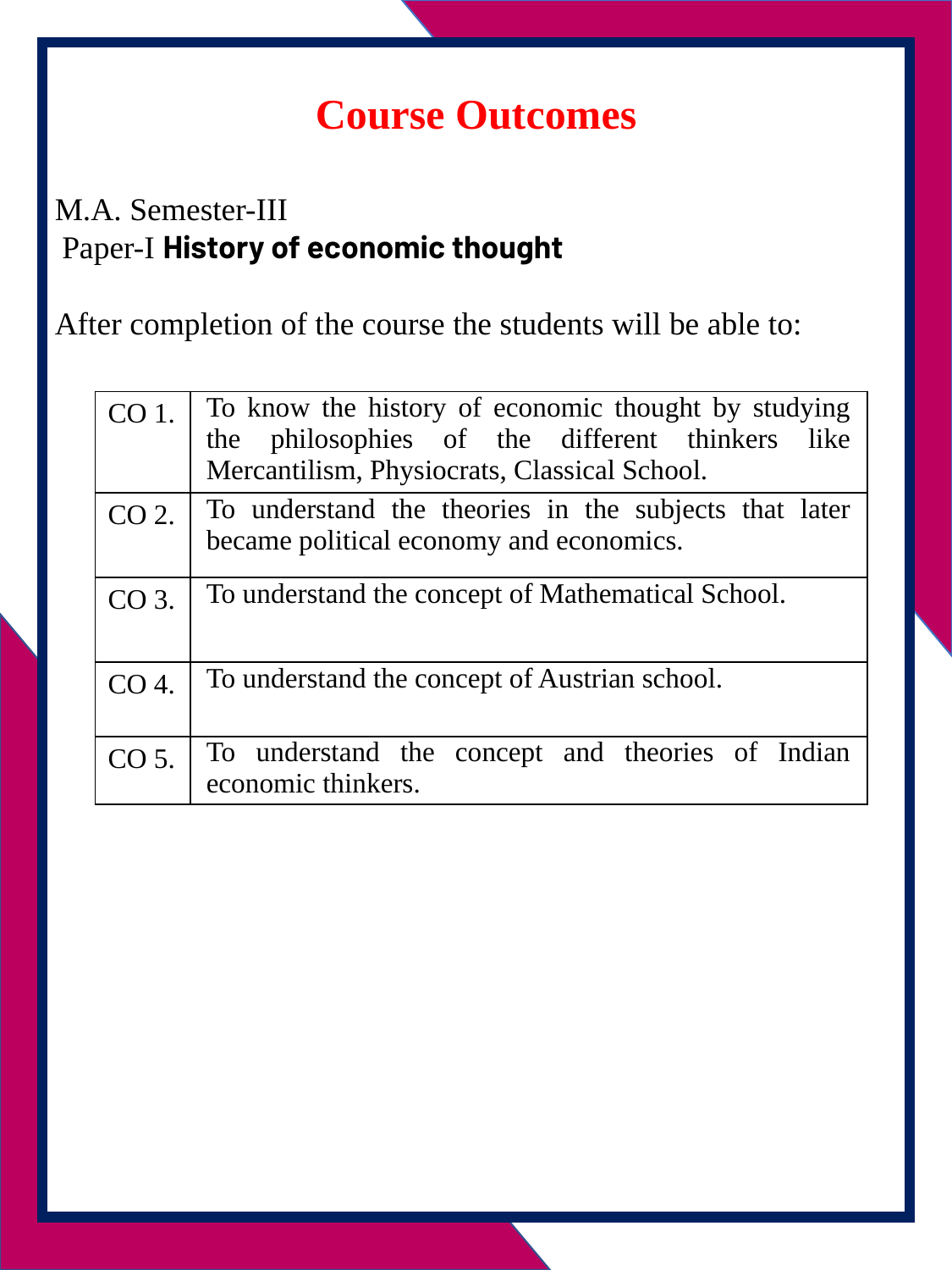

Course Outcomes

M.A. Semester-III
 Paper-I History of economic thought

After completion of the course the students will be able to:

| CO 1. | To know the history of economic thought by studying the philosophies of the different thinkers like Mercantilism, Physiocrats, Classical School. |
| --- | --- |
| CO 2. | To understand the theories in the subjects that later became political economy and economics. |
| CO 3. | To understand the concept of Mathematical School. |
| CO 4. | To understand the concept of Austrian school. |
| CO 5. | To understand the concept and theories of Indian economic thinkers. |